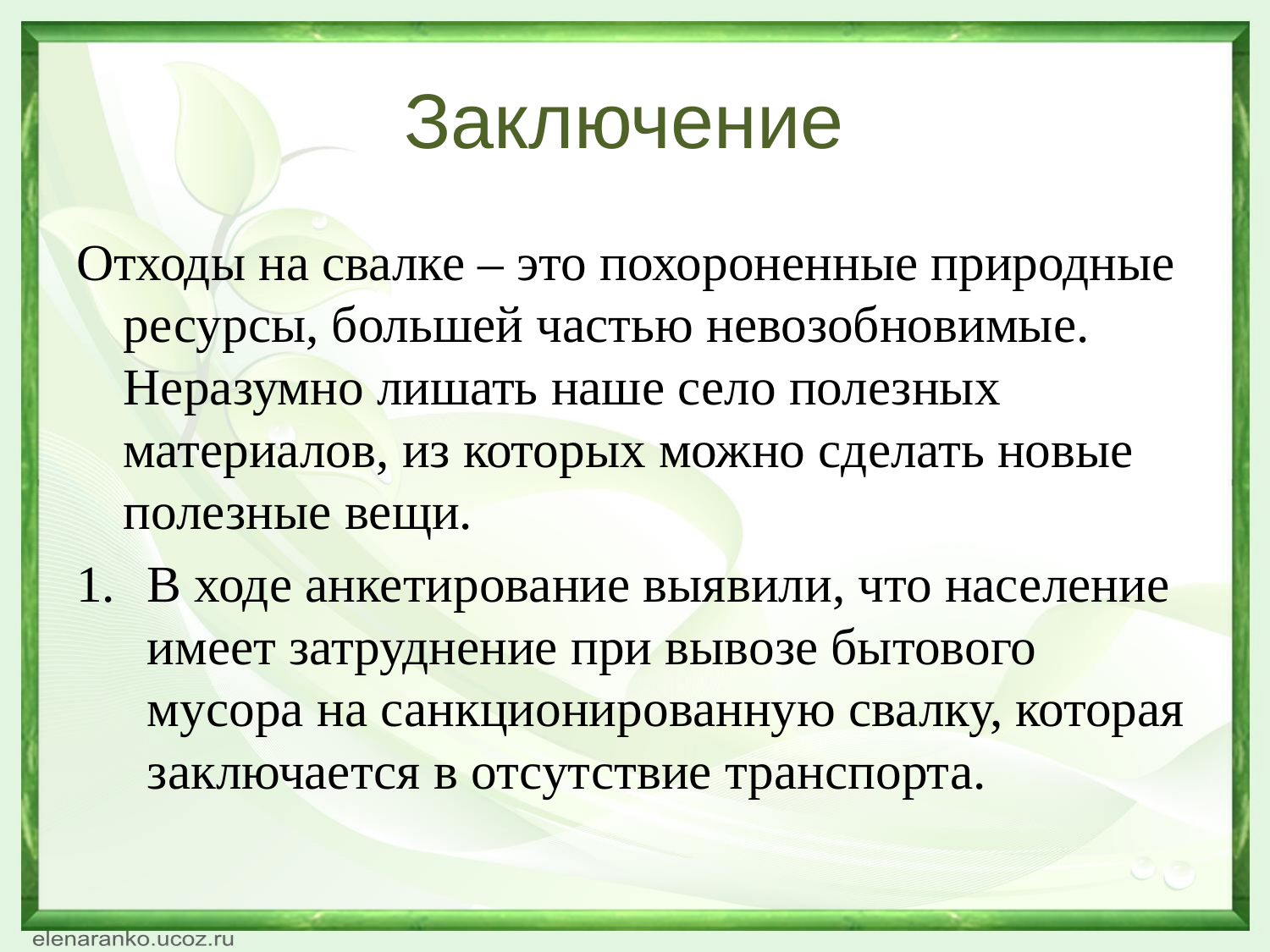

# Заключение
Отходы на свалке – это похороненные природные ресурсы, большей частью невозобновимые. Неразумно лишать наше село полезных материалов, из которых можно сделать новые полезные вещи.
В ходе анкетирование выявили, что население имеет затруднение при вывозе бытового мусора на санкционированную свалку, которая заключается в отсутствие транспорта.